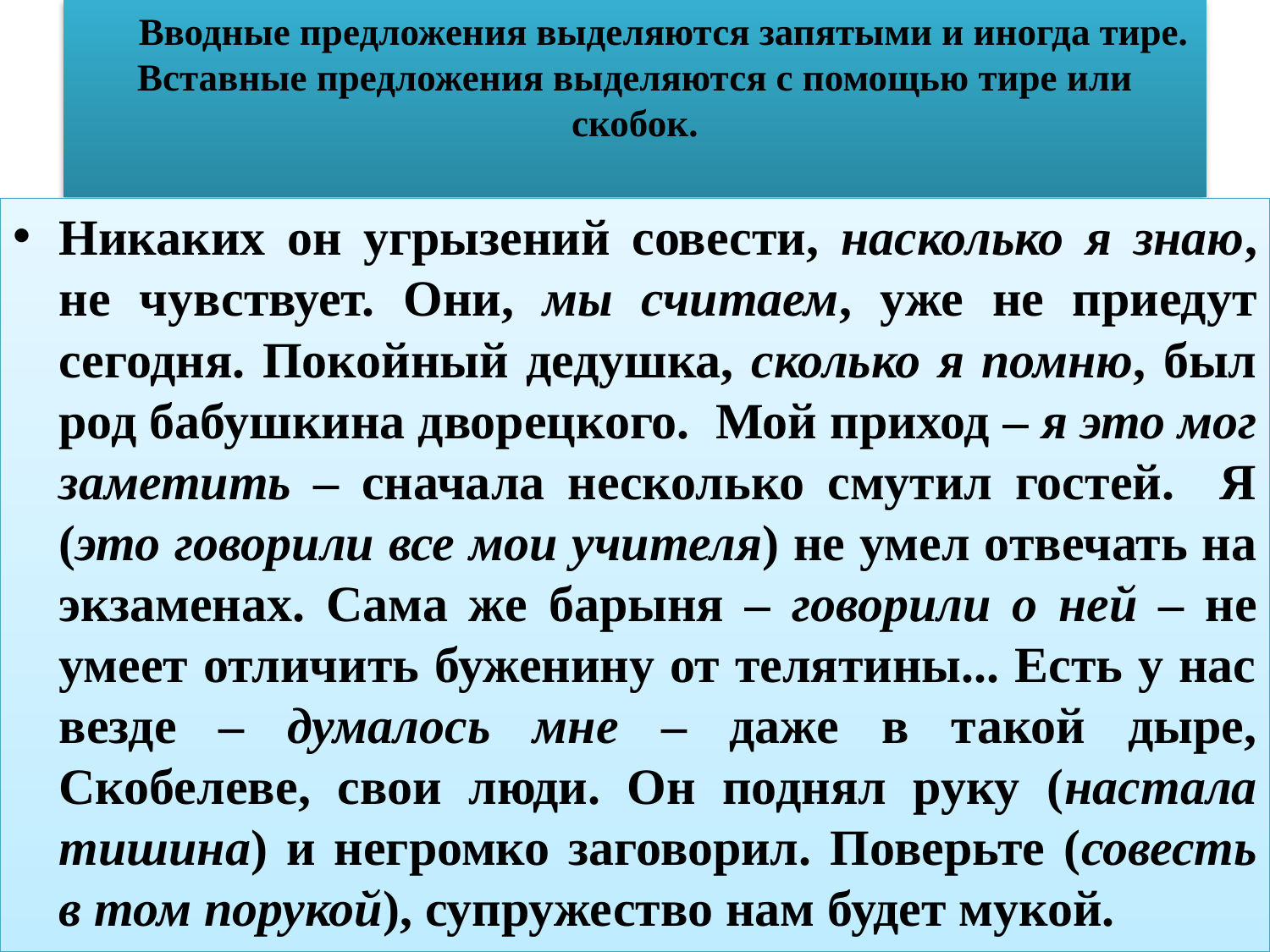

# Вводные предложения выделяются запятыми и иногда тире. Вставные предложения выделяются с помощью тире или скобок.
Никаких он угрызений совести, насколько я знаю, не чувствует. Они, мы считаем, уже не приедут сегодня. Покойный дедушка, сколько я помню, был род бабушкина дворецкого.  Мой приход – я это мог заметить – сначала несколько смутил гостей.  Я (это говорили все мои учителя) не умел отвечать на экзаменах. Сама же барыня – говорили о ней – не умеет отличить буженину от телятины... Есть у нас везде – думалось мне – даже в такой дыре, Скобелеве, свои люди. Он поднял руку (настала тишина) и негромко заговорил. Поверьте (совесть в том порукой), супружество нам будет мукой.